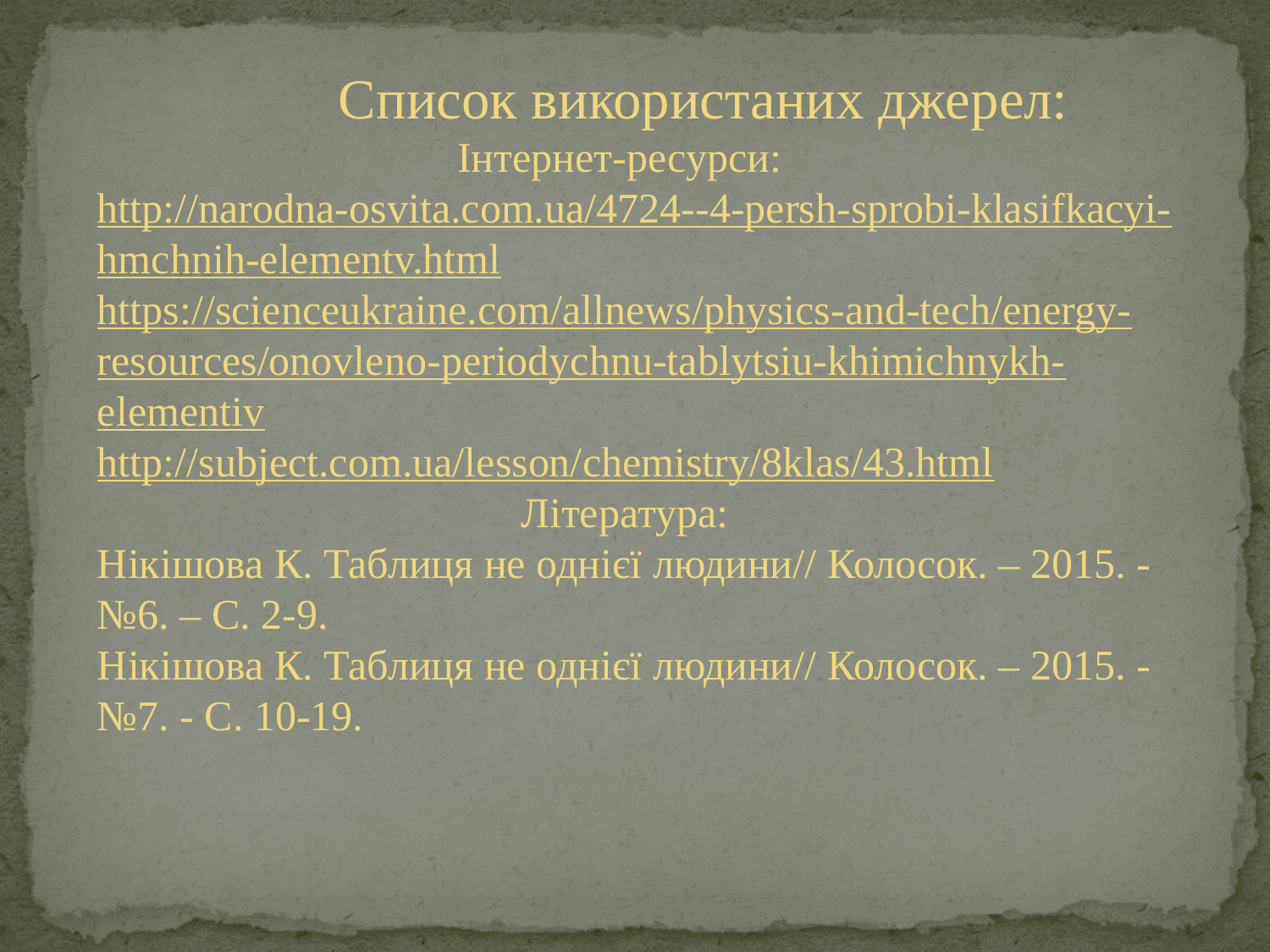

Список використаних джерел:
                                  Інтернет-ресурси:
http://narodna-osvita.com.ua/4724--4-persh-sprobi-klasifkacyi-hmchnih-elementv.html
https://scienceukraine.com/allnews/physics-and-tech/energy-resources/onovleno-periodychnu-tablytsiu-khimichnykh-elementiv
http://subject.com.ua/lesson/chemistry/8klas/43.html
                                        Література:
Нікішова К. Таблиця не однієї людини// Колосок. – 2015. - №6. – С. 2-9.
Нікішова К. Таблиця не однієї людини// Колосок. – 2015. - №7. - С. 10-19.